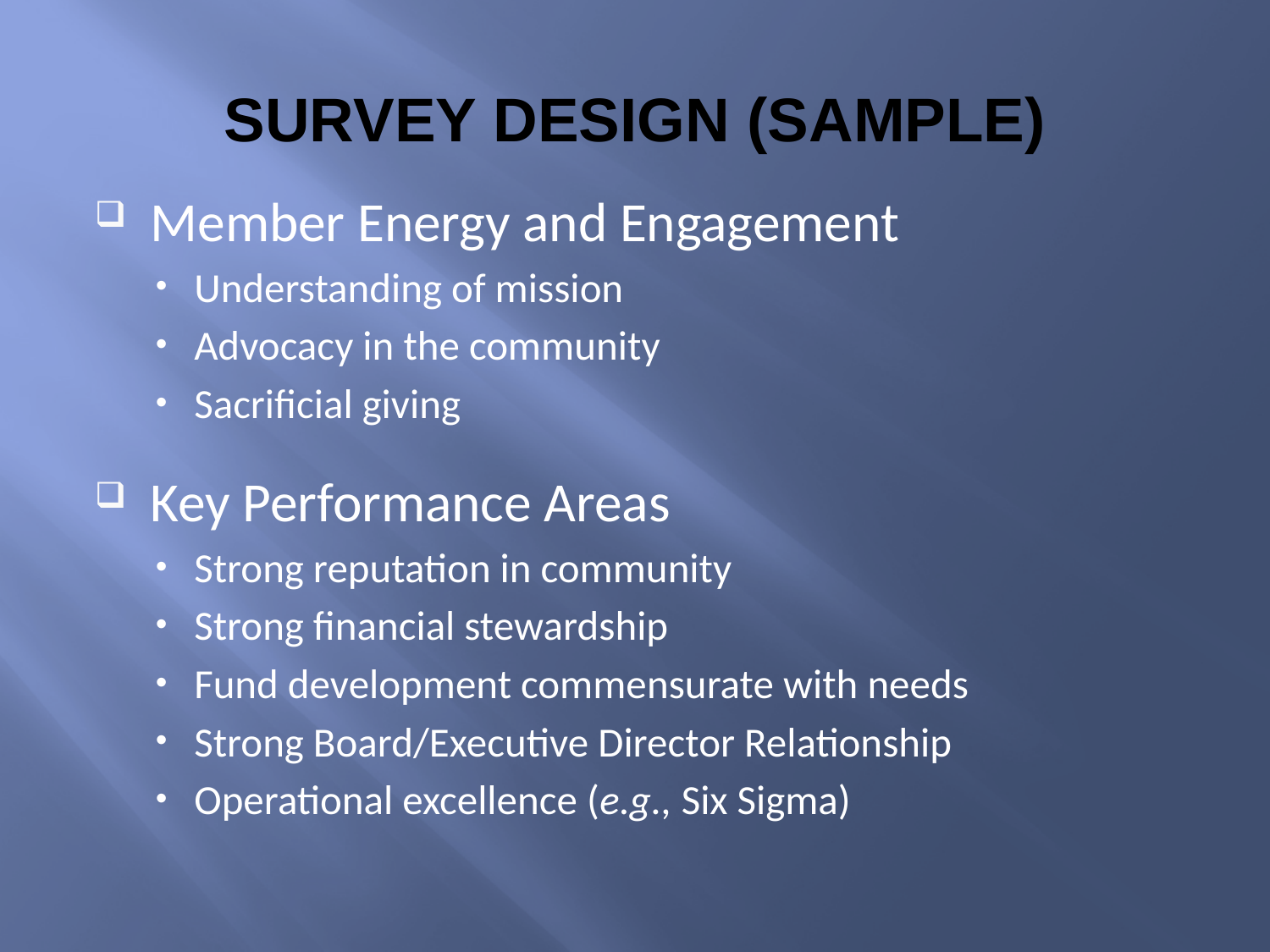

# SURVEY DESIGN (SAMPLE)
Member Energy and Engagement
Understanding of mission
Advocacy in the community
Sacrificial giving

Key Performance Areas
Strong reputation in community
Strong financial stewardship
Fund development commensurate with needs
Strong Board/Executive Director Relationship
Operational excellence (e.g., Six Sigma)